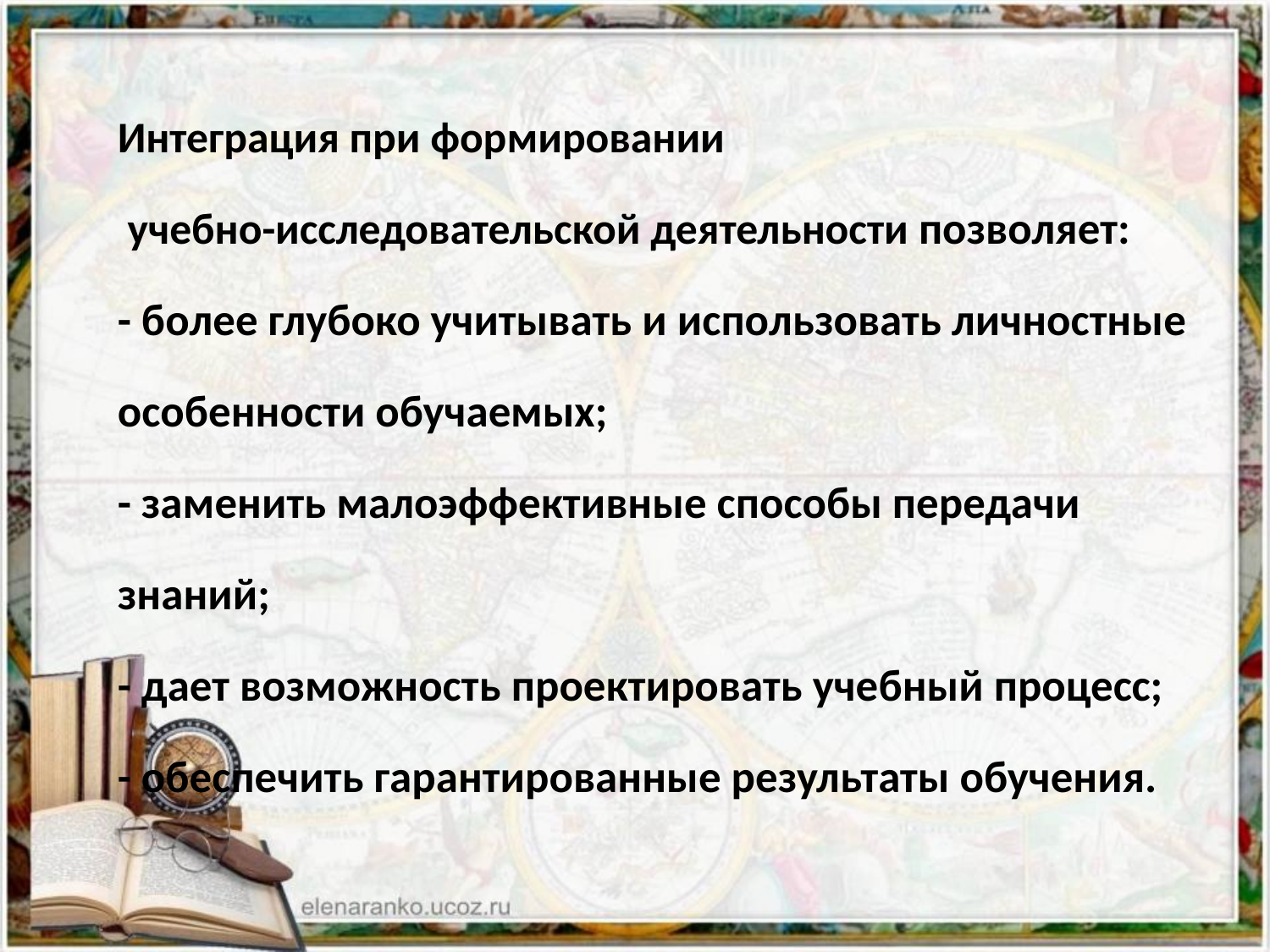

Интеграция при формировании
 учебно-исследовательской деятельности позволяет:
- более глубоко учитывать и использовать личностные особенности обучаемых;
- заменить малоэффективные способы передачи знаний;
- дает возможность проектировать учебный процесс;
- обеспечить гарантированные результаты обучения.